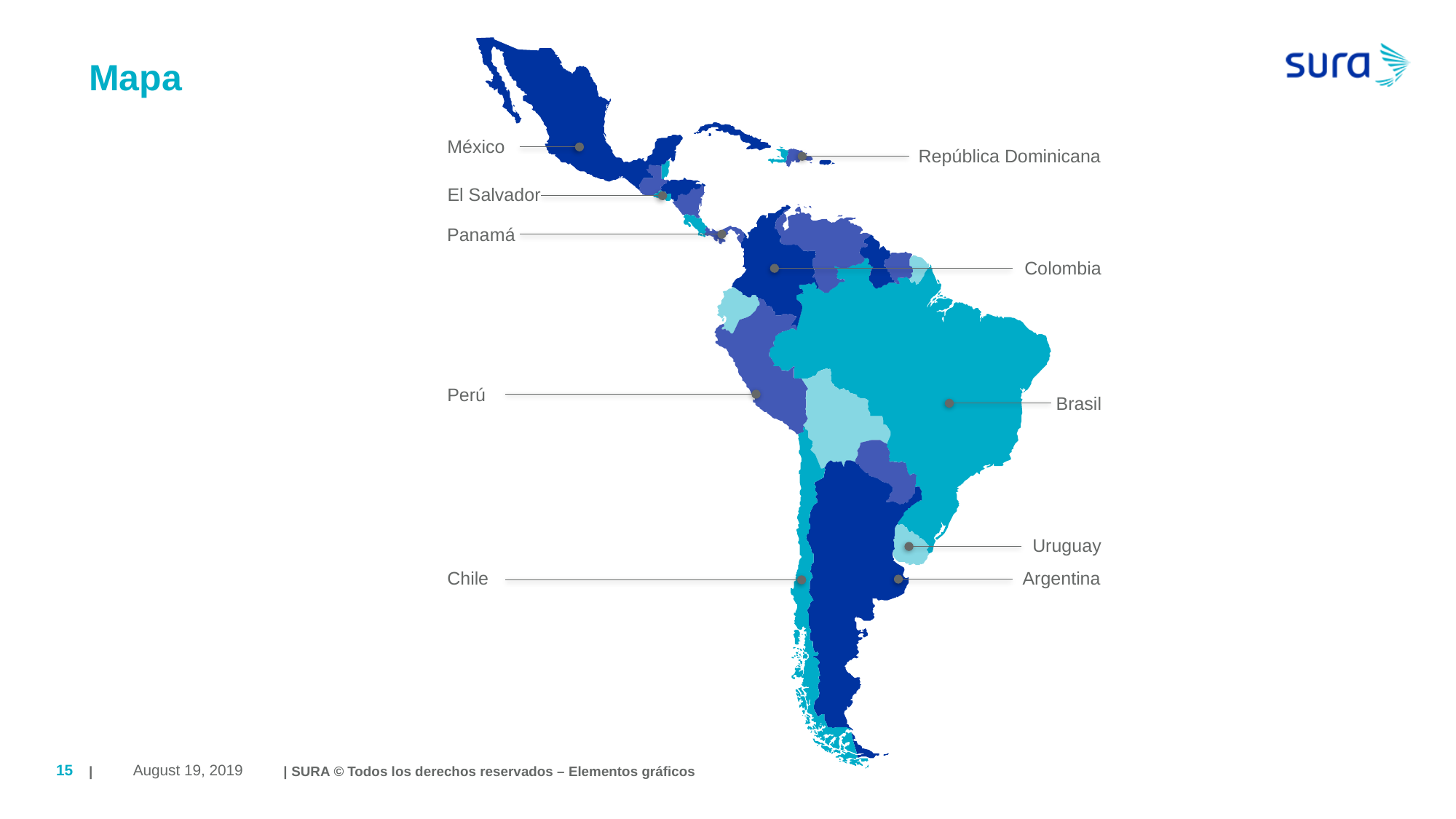

# Mapa
México
República Dominicana
El Salvador
Panamá
Colombia
Perú
Brasil
Uruguay
Argentina
Chile
|                                                  | SURA © Todos los derechos reservados – Elementos gráficos
15
August 19, 2019